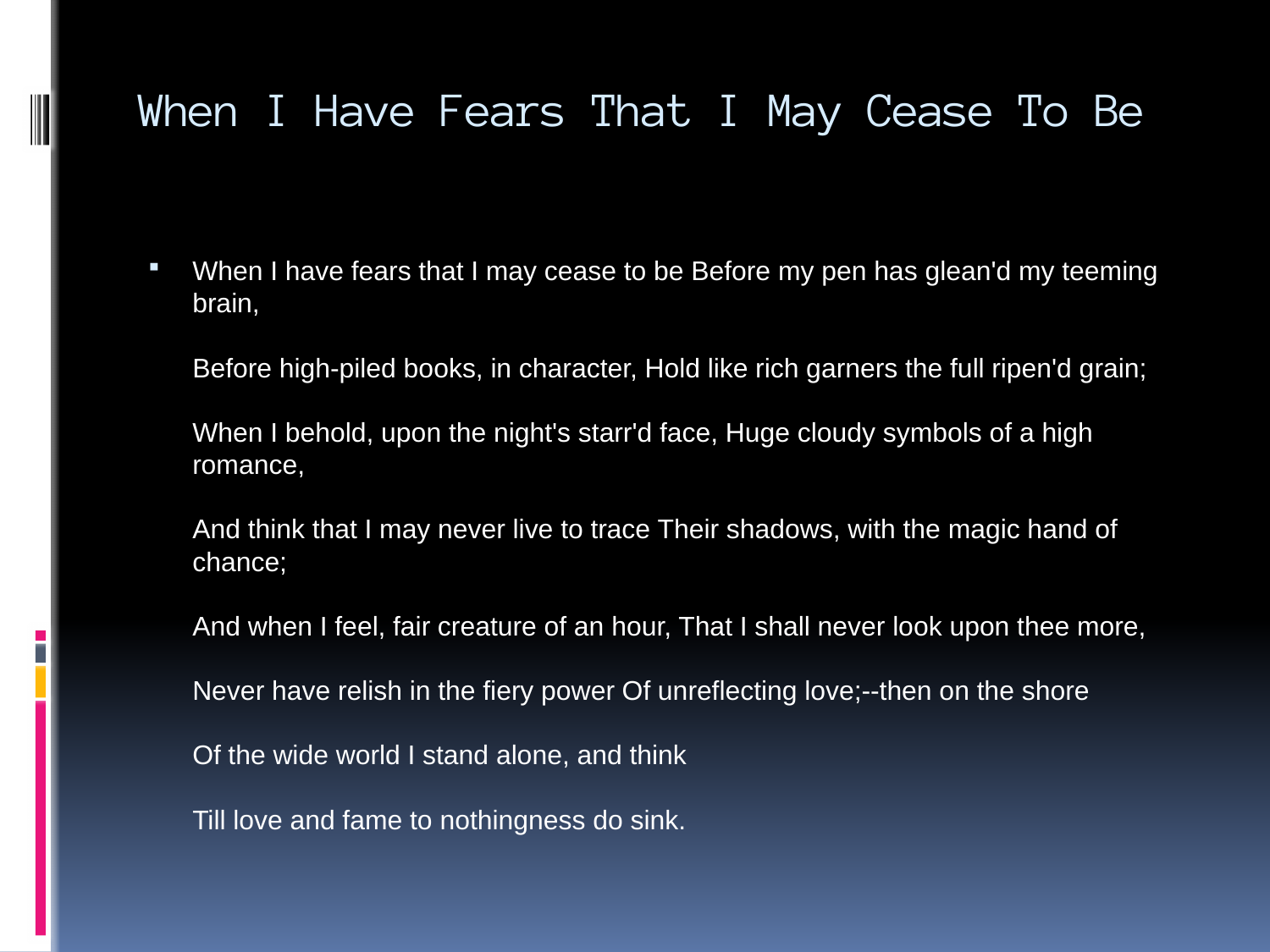

# When I Have Fears That I May Cease To Be
When I have fears that I may cease to be Before my pen has glean'd my teeming brain,
Before high-piled books, in character, Hold like rich garners the full ripen'd grain;
When I behold, upon the night's starr'd face, Huge cloudy symbols of a high romance,
And think that I may never live to trace Their shadows, with the magic hand of chance;
And when I feel, fair creature of an hour, That I shall never look upon thee more,
Never have relish in the fiery power Of unreflecting love;--then on the shore
Of the wide world I stand alone, and think
Till love and fame to nothingness do sink.